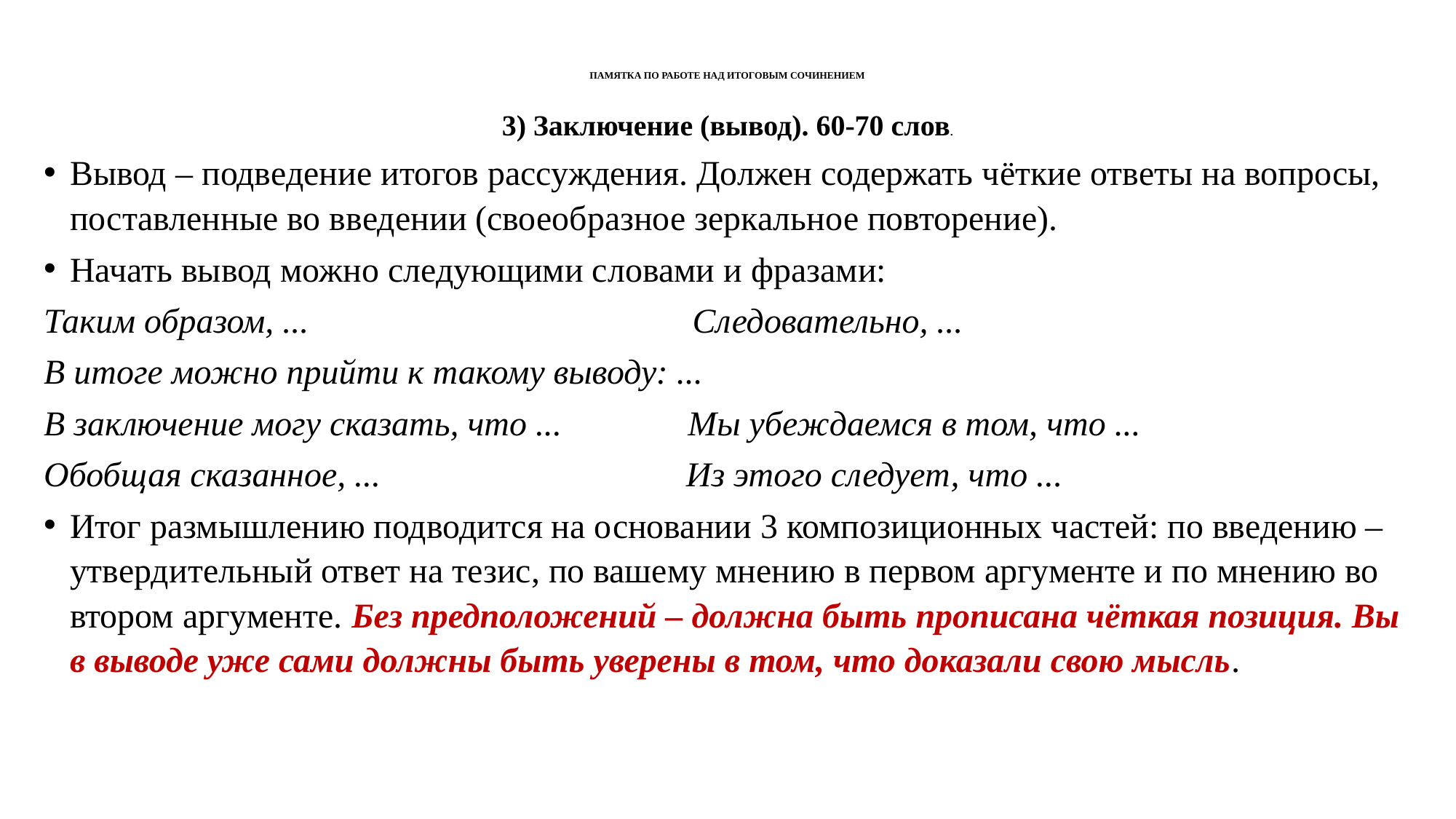

# ПАМЯТКА ПО РАБОТЕ НАД ИТОГОВЫМ СОЧИНЕНИЕМ
3) Заключение (вывод). 60-70 слов.
Вывод – подведение итогов рассуждения. Должен содержать чёткие ответы на вопросы, поставленные во введении (своеобразное зеркальное повторение).
Начать вывод можно следующими словами и фразами:
Таким образом, ...                                                 Следовательно, ...
В итоге можно прийти к такому выводу: ...
В заключение могу сказать, что ...                Мы убеждаемся в том, что ...
Обобщая сказанное, ...                                       Из этого следует, что ...
Итог размышлению подводится на основании 3 композиционных частей: по введению – утвердительный ответ на тезис, по вашему мнению в первом аргументе и по мнению во втором аргументе. Без предположений – должна быть прописана чёткая позиция. Вы в выводе уже сами должны быть уверены в том, что доказали свою мысль.